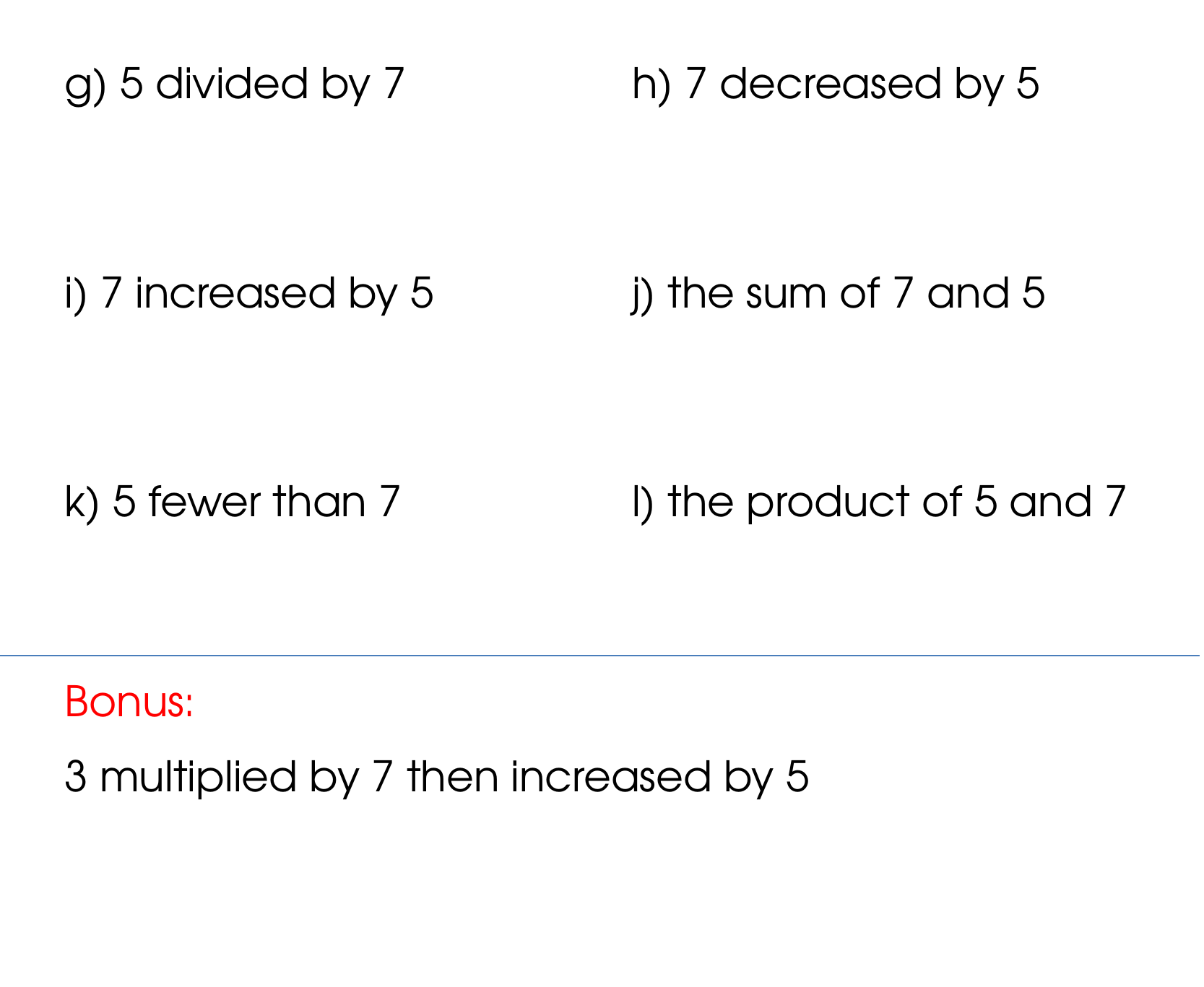

g) 5 divided by 7
h) 7 decreased by 5
i) 7 increased by 5
j) the sum of 7 and 5
k) 5 fewer than 7
l) the product of 5 and 7
Bonus:
3 multiplied by 7 then increased by 5